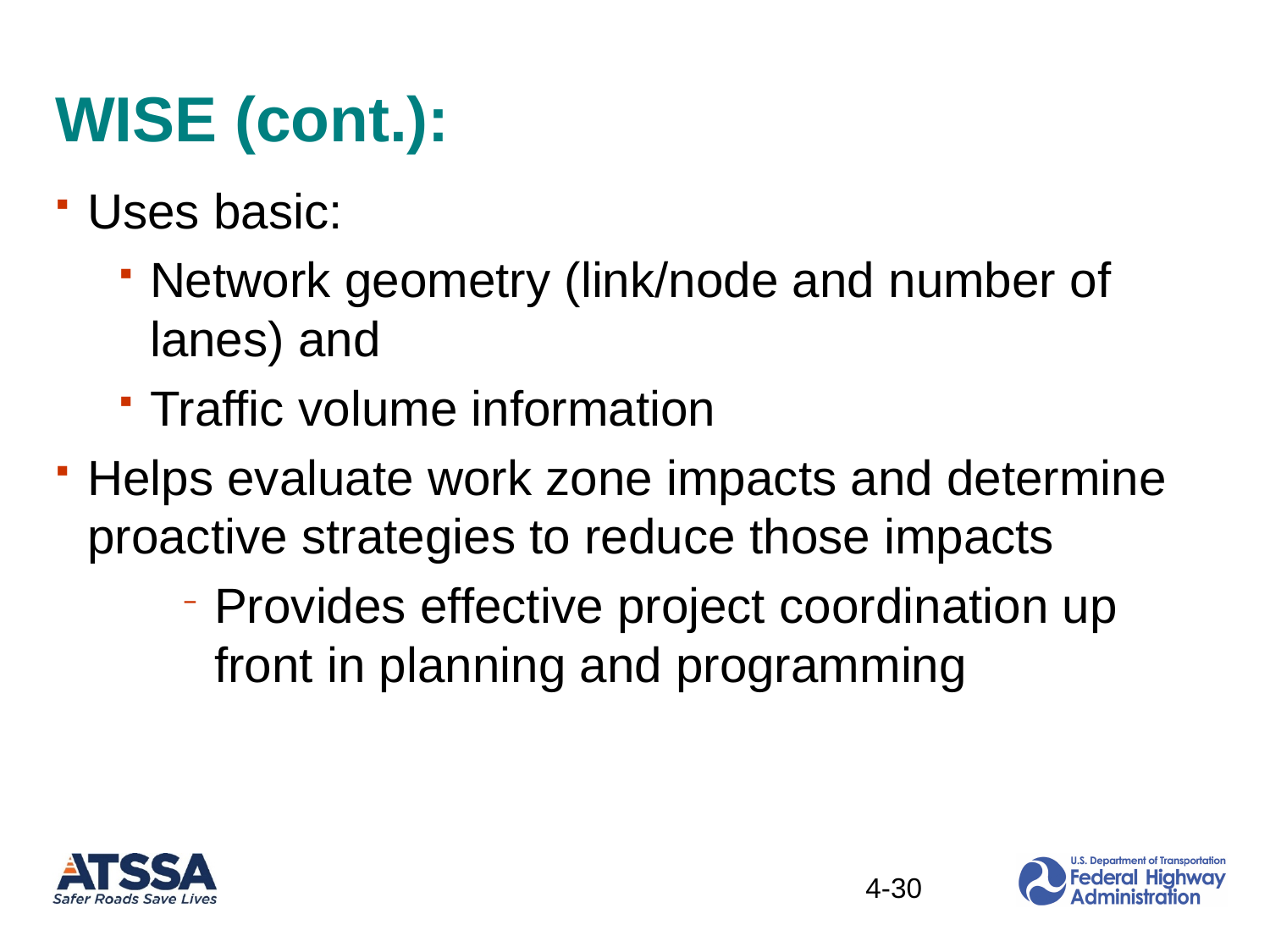

# WISE (cont.):
Uses basic:
Network geometry (link/node and number of lanes) and
Traffic volume information
Helps evaluate work zone impacts and determine proactive strategies to reduce those impacts
Provides effective project coordination up front in planning and programming